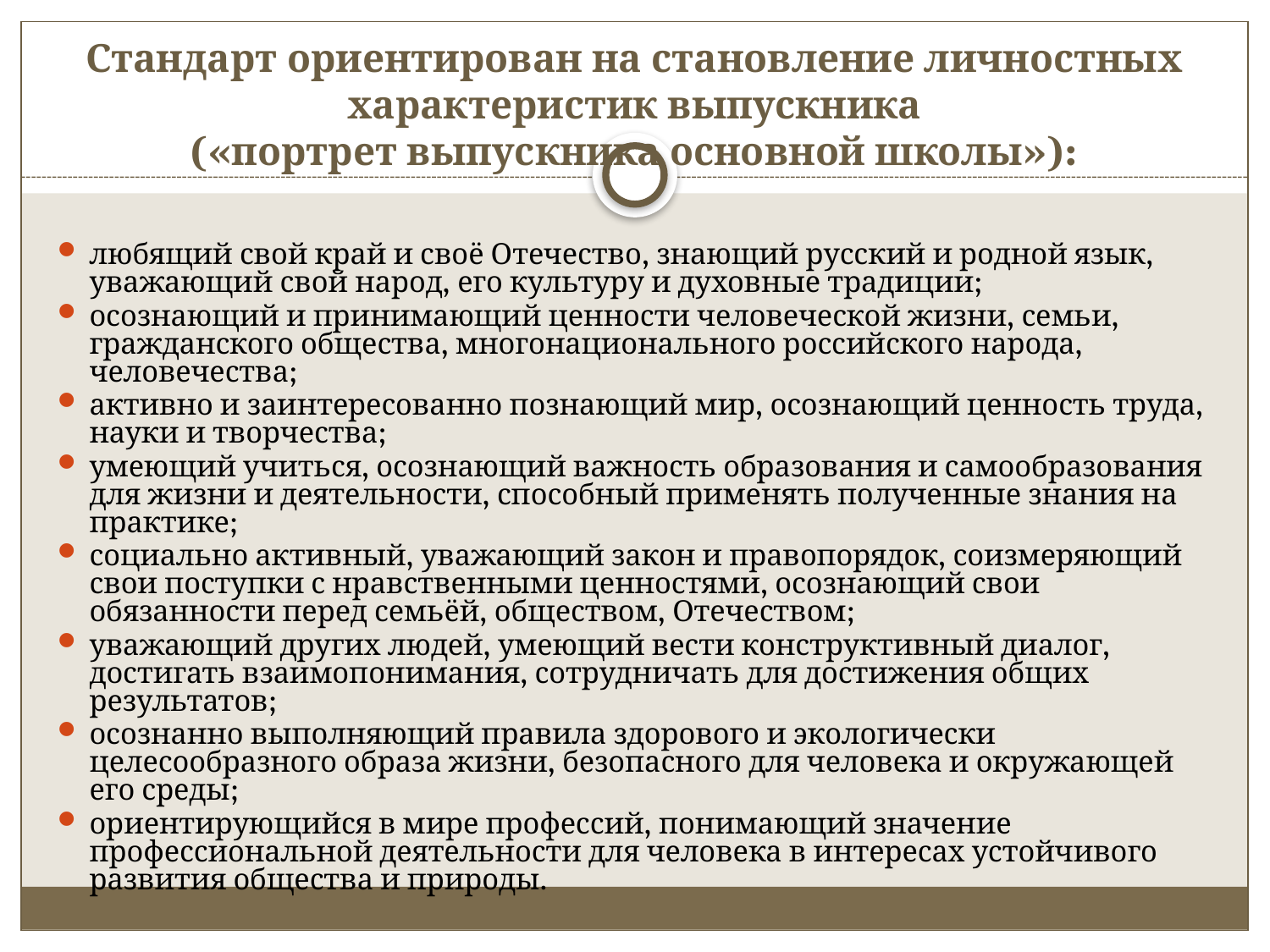

# Стандарт ориентирован на становление личностных характеристик выпускника («портрет выпускника основной школы»):
любящий свой край и своё Отечество, знающий русский и родной язык, уважающий свой народ, его культуру и духовные традиции;
осознающий и принимающий ценности человеческой жизни, семьи, гражданского общества, многонационального российского народа, человечества;
активно и заинтересованно познающий мир, осознающий ценность труда, науки и творчества;
умеющий учиться, осознающий важность образования и самообразования для жизни и деятельности, способный применять полученные знания на практике;
социально активный, уважающий закон и правопорядок, соизмеряющий свои поступки с нравственными ценностями, осознающий свои обязанности перед семьёй, обществом, Отечеством;
уважающий других людей, умеющий вести конструктивный диалог, достигать взаимопонимания, сотрудничать для достижения общих результатов;
осознанно выполняющий правила здорового и экологически целесообразного образа жизни, безопасного для человека и окружающей его среды;
ориентирующийся в мире профессий, понимающий значение профессиональной деятельности для человека в интересах устойчивого развития общества и природы.